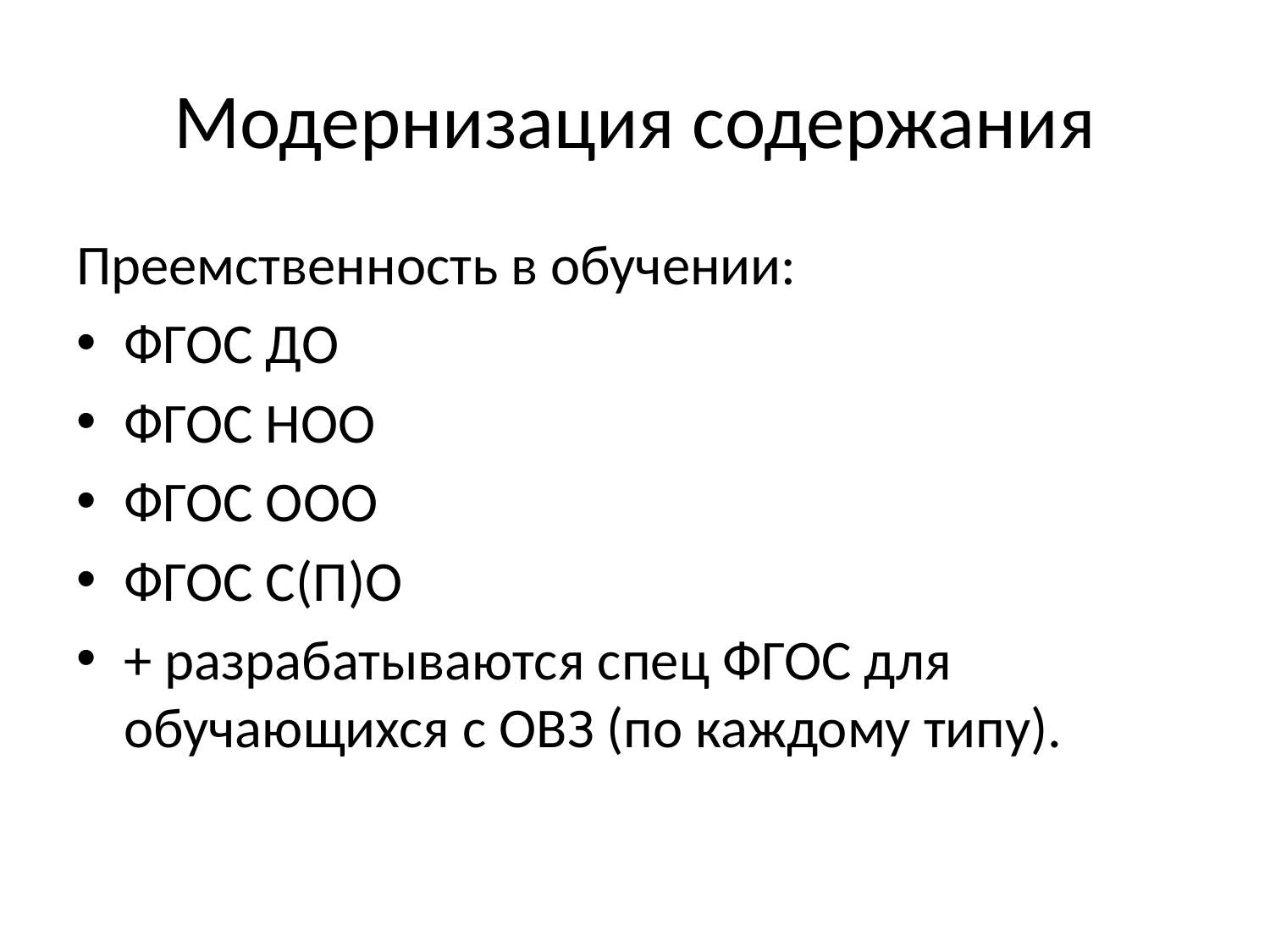

# Модернизация содержания
Преемственность в обучении:
ФГОС ДО
ФГОС НОО
ФГОС ООО
ФГОС С(П)О
+ разрабатываются спец ФГОС для обучающихся с ОВЗ (по каждому типу).